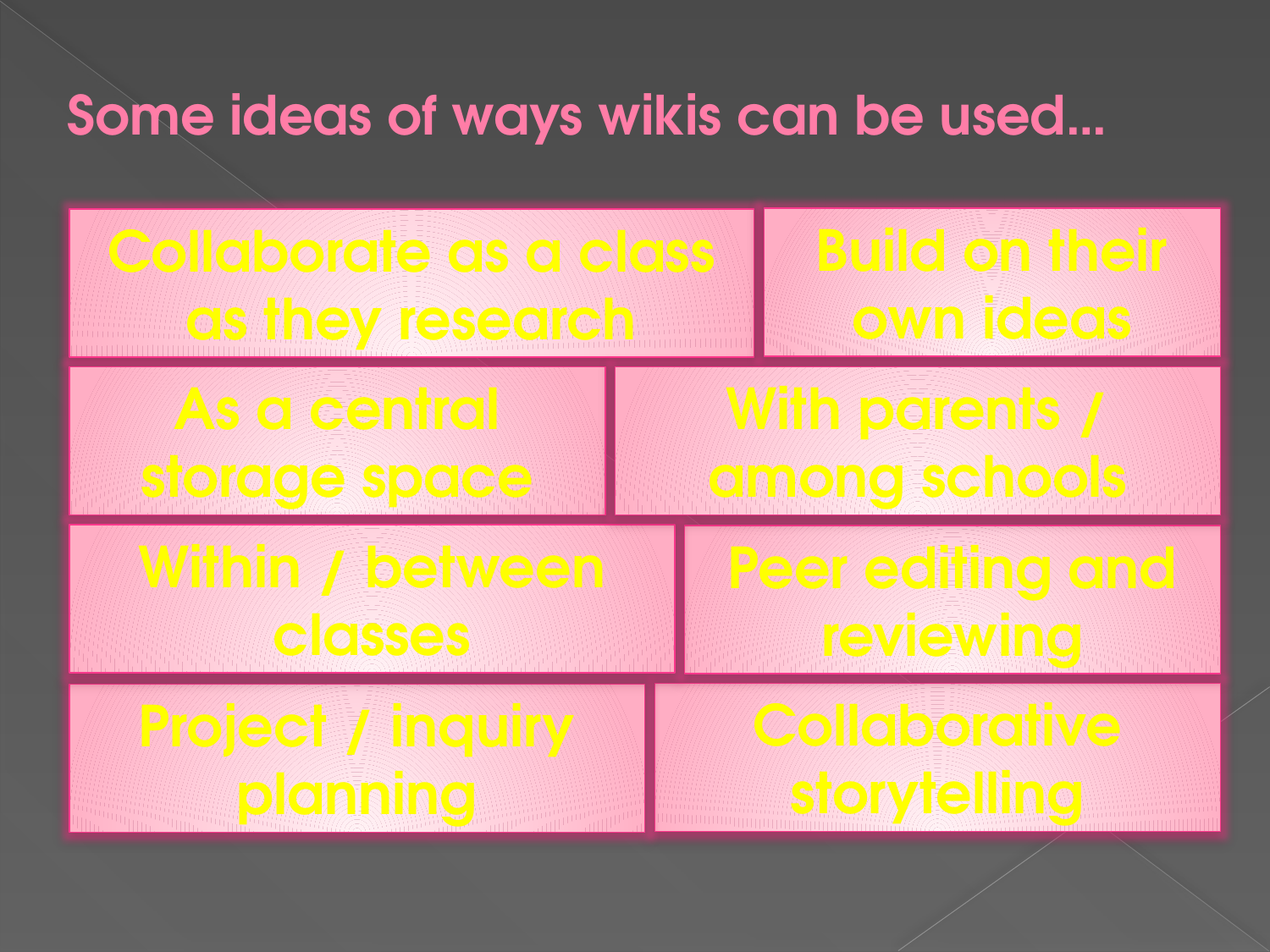

# Some ideas of ways wikis can be used…
Build on their own ideas
Collaborate as a class
as they research
As a central storage space
With parents / among schools
Within / between classes
Peer editing and reviewing
Collaborative storytelling
Project / inquiry planning